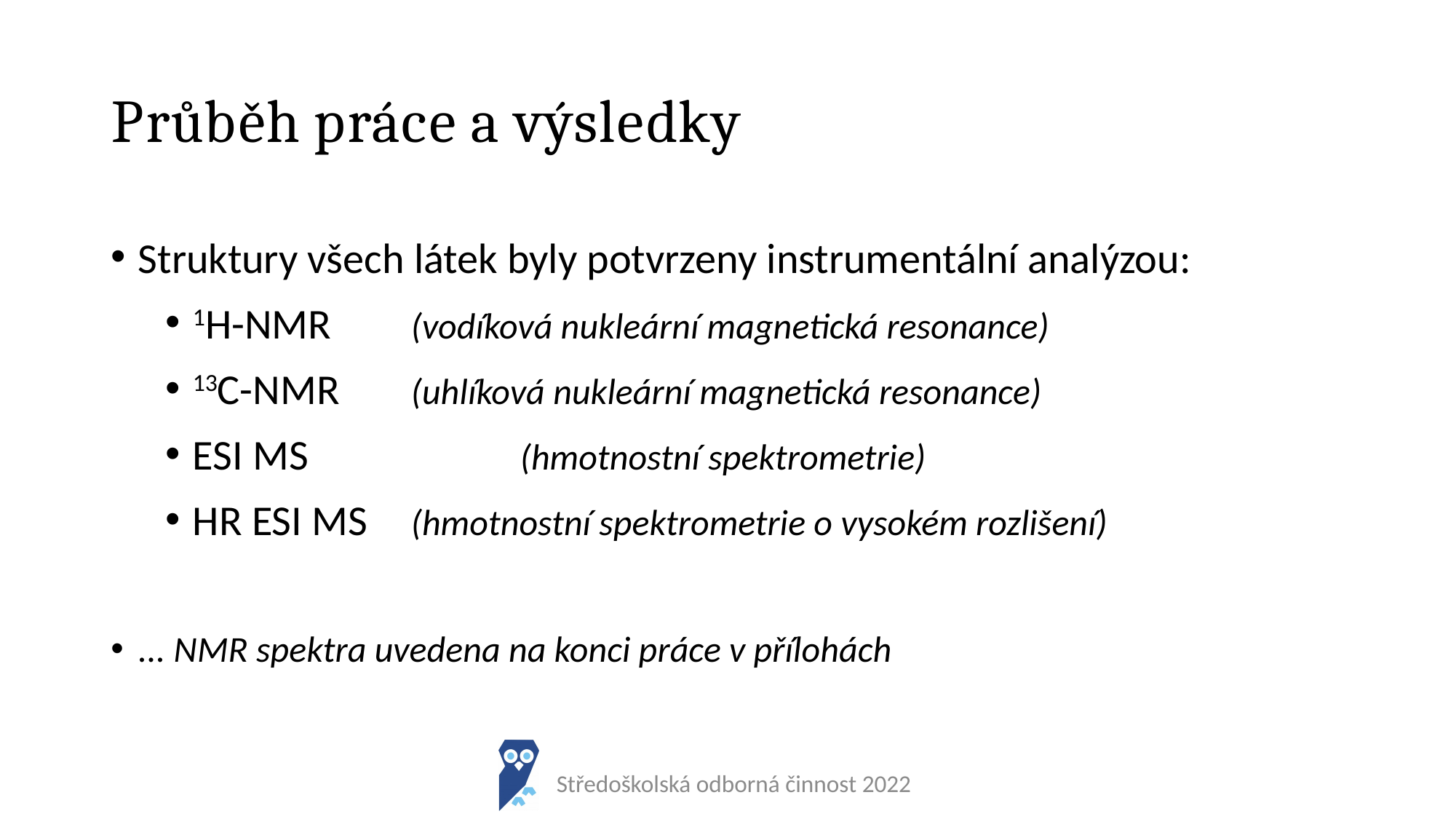

# Průběh práce a výsledky
Struktury všech látek byly potvrzeny instrumentální analýzou:
1H-NMR	(vodíková nukleární magnetická resonance)
13C-NMR	(uhlíková nukleární magnetická resonance)
ESI MS		(hmotnostní spektrometrie)
HR ESI MS	(hmotnostní spektrometrie o vysokém rozlišení)

... NMR spektra uvedena na konci práce v přílohách

Středoškolská odborná činnost 2022